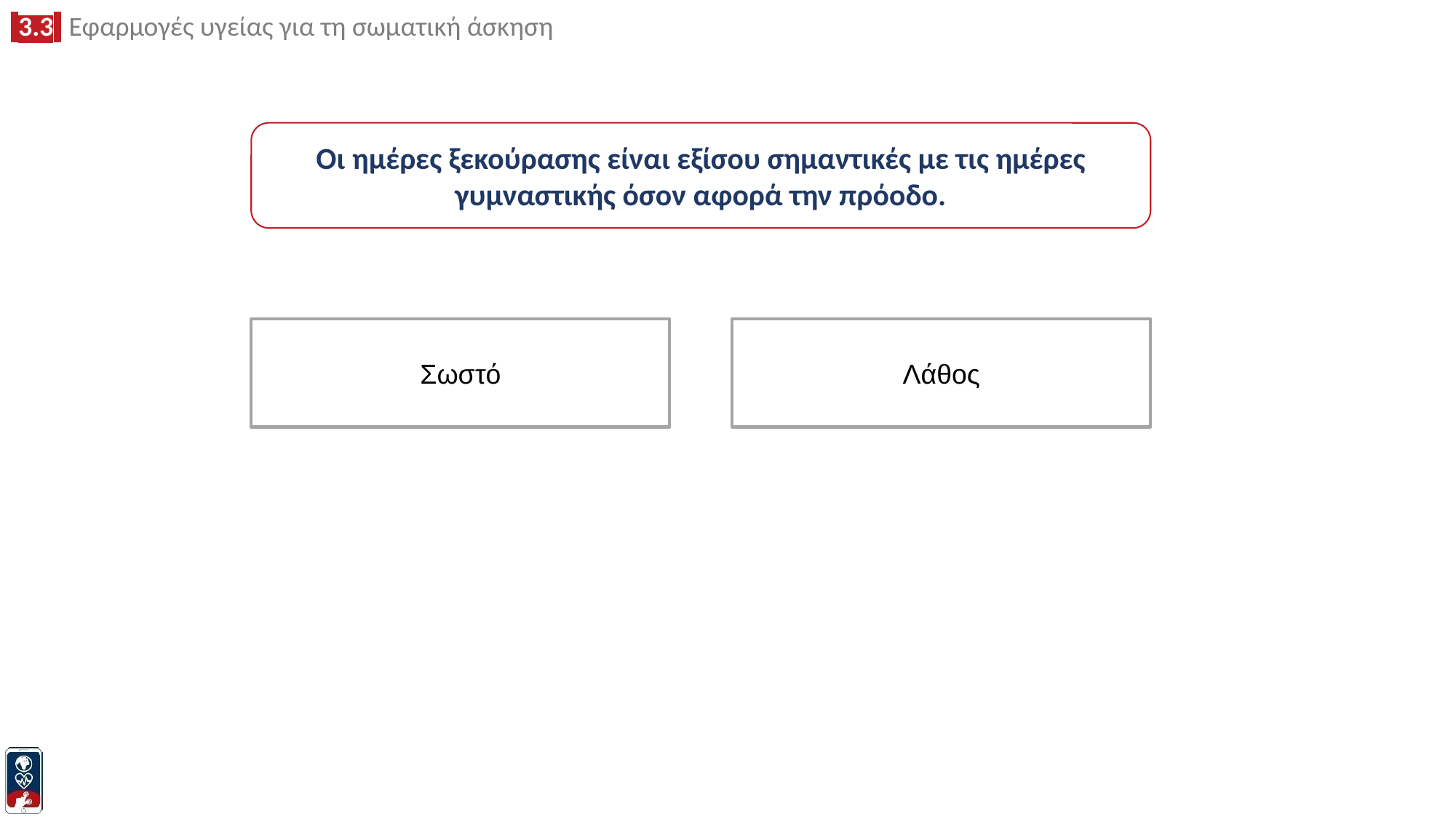

Οι ημέρες ξεκούρασης είναι εξίσου σημαντικές με τις ημέρες γυμναστικής όσον αφορά την πρόοδο.
Σωστό
Λάθος